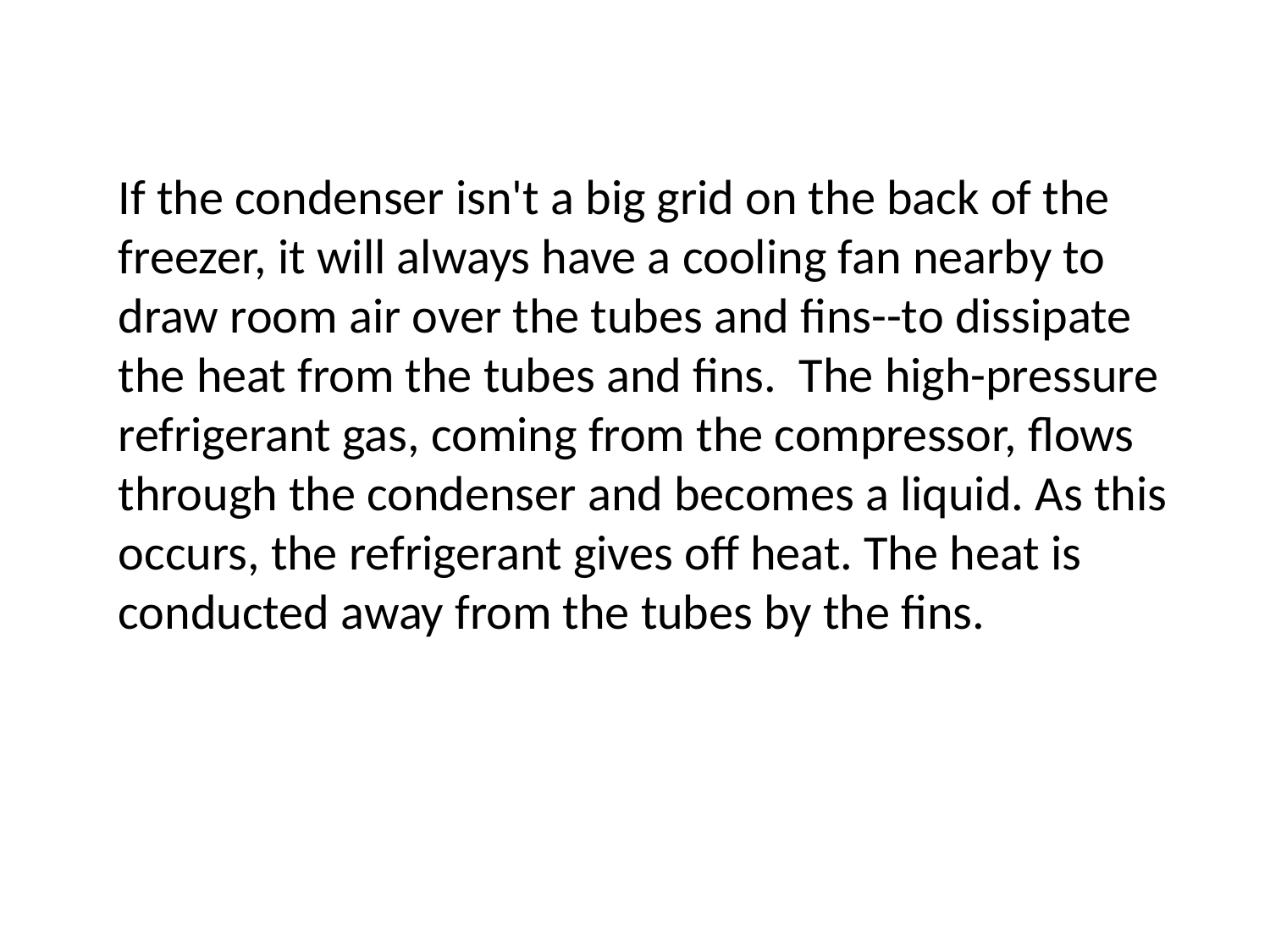

If the condenser isn't a big grid on the back of the freezer, it will always have a cooling fan nearby to draw room air over the tubes and fins--to dissipate the heat from the tubes and fins.  The high-pressure refrigerant gas, coming from the compressor, flows through the condenser and becomes a liquid. As this occurs, the refrigerant gives off heat. The heat is conducted away from the tubes by the fins.